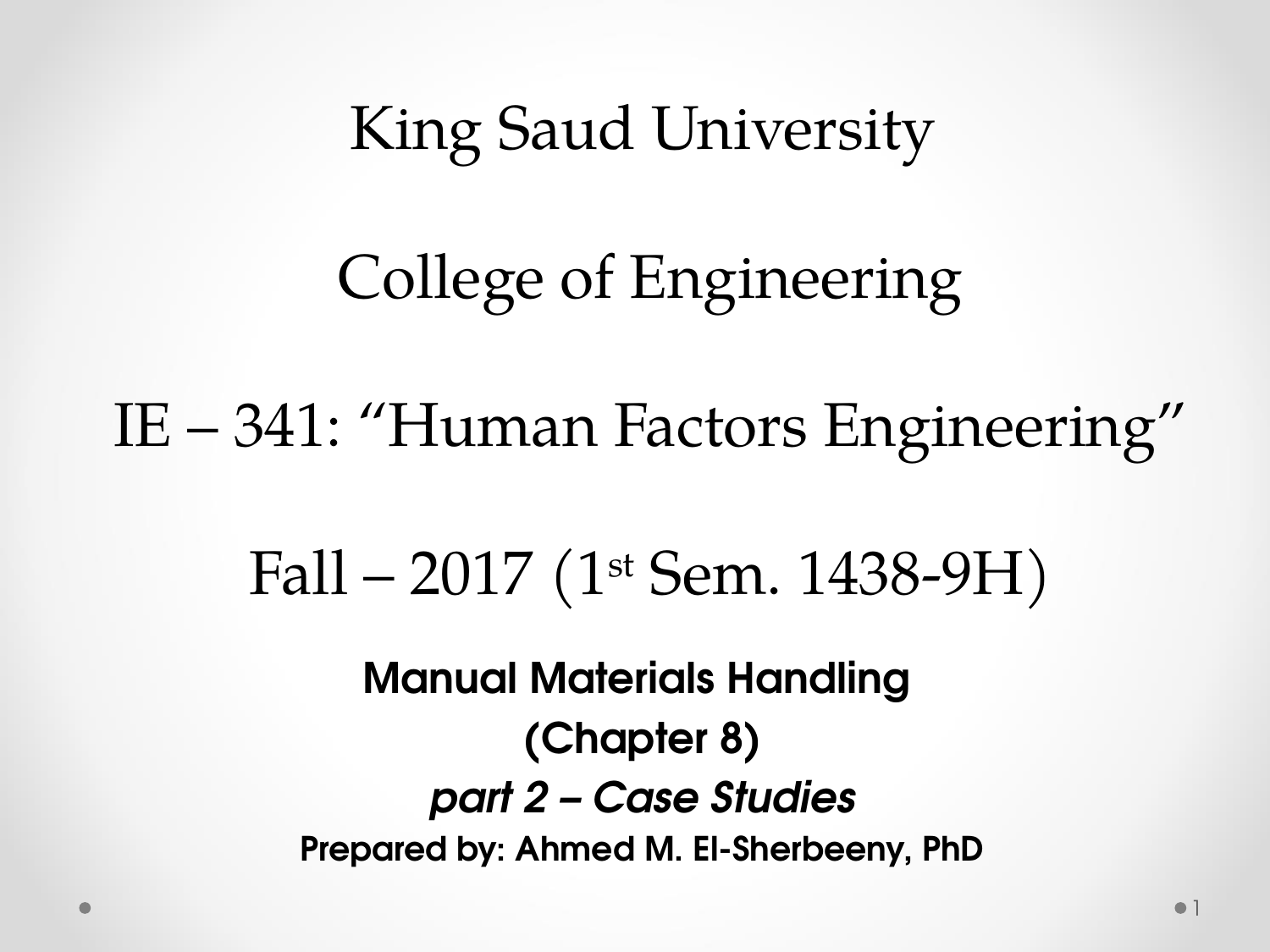

# King Saud University College of Engineering IE – 341: “Human Factors Engineering” Fall – 2017 (1st Sem. 1438-9H)
Manual Materials Handling
(Chapter 8)
part 2 – Case Studies
Prepared by: Ahmed M. El-Sherbeeny, PhD
1